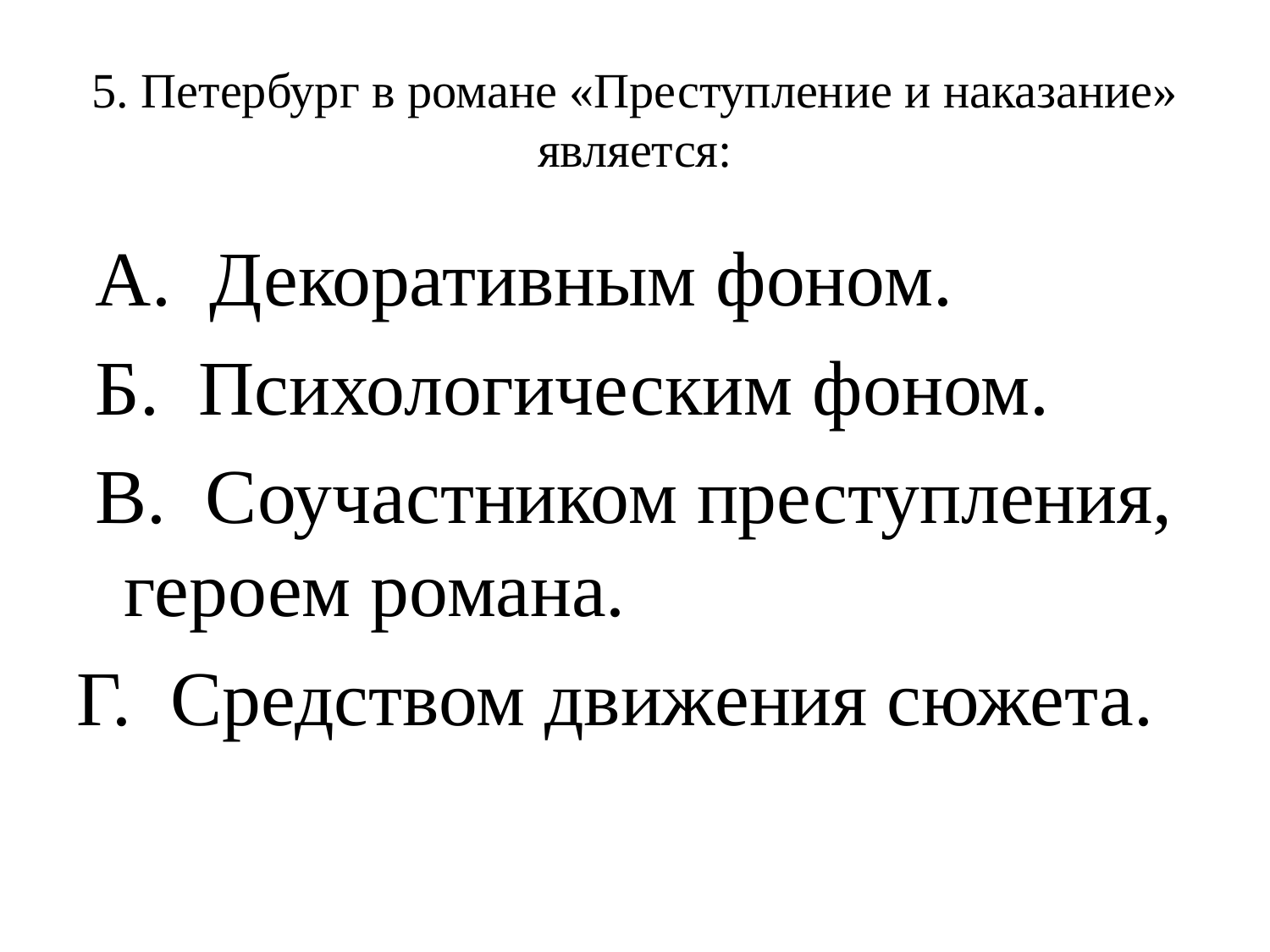

# 5. Петербург в романе «Преступление и наказание» является:
 А.  Декоративным фоном.
 Б.  Психологическим фоном.
 В.  Соучастником преступления, героем романа.
Г.  Средством движения сюжета.